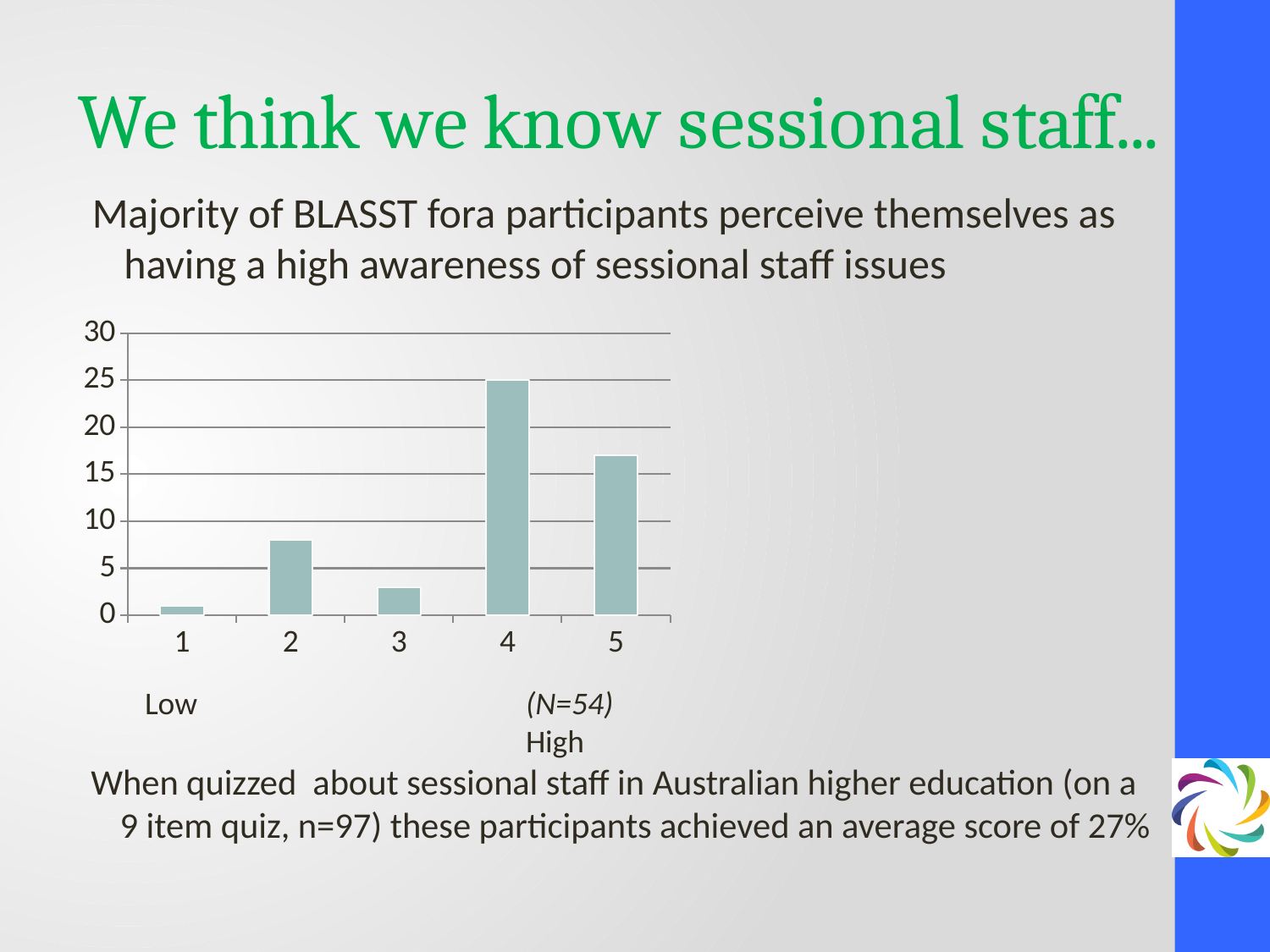

# We think we know sessional staff...
Majority of BLASST fora participants perceive themselves as having a high awareness of sessional staff issues

### Chart

| Category |  |
|---|---|
Low 			(N=54)			High
When quizzed  about sessional staff in Australian higher education (on a 9 item quiz, n=97) these participants achieved an average score of 27%